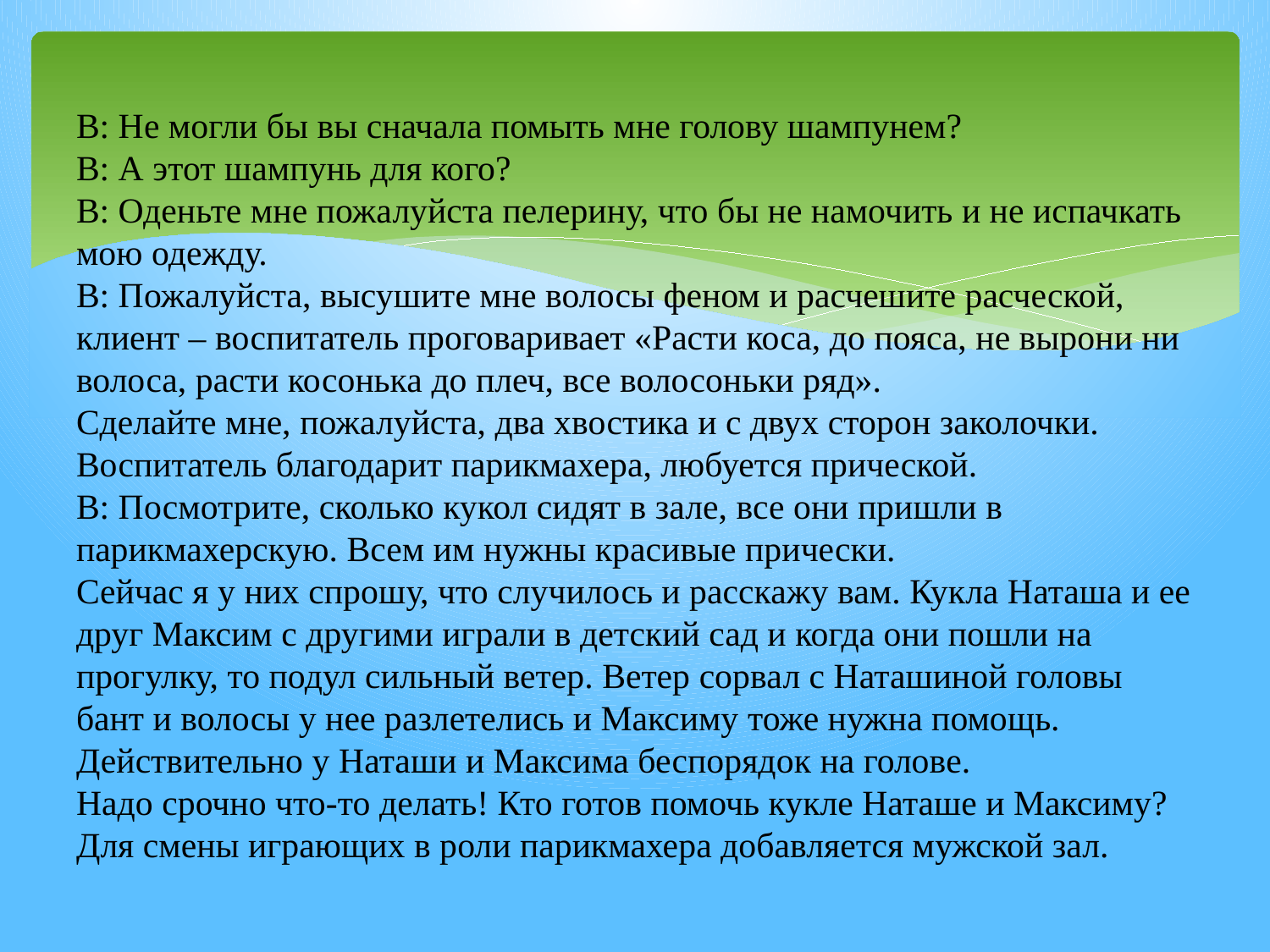

# В: Не могли бы вы сначала помыть мне голову шампунем? В: А этот шампунь для кого? В: Оденьте мне пожалуйста пелерину, что бы не намочить и не испачкать мою одежду. В: Пожалуйста, высушите мне волосы феном и расчешите расческой, клиент – воспитатель проговаривает «Расти коса, до пояса, не вырони ни волоса, расти косонька до плеч, все волосоньки ряд». Сделайте мне, пожалуйста, два хвостика и с двух сторон заколочки. Воспитатель благодарит парикмахера, любуется прической. В: Посмотрите, сколько кукол сидят в зале, все они пришли в парикмахерскую. Всем им нужны красивые прически. Сейчас я у них спрошу, что случилось и расскажу вам. Кукла Наташа и ее друг Максим с другими играли в детский сад и когда они пошли на прогулку, то подул сильный ветер. Ветер сорвал с Наташиной головы бант и волосы у нее разлетелись и Максиму тоже нужна помощь. Действительно у Наташи и Максима беспорядок на голове. Надо срочно что-то делать! Кто готов помочь кукле Наташе и Максиму? Для смены играющих в роли парикмахера добавляется мужской зал.